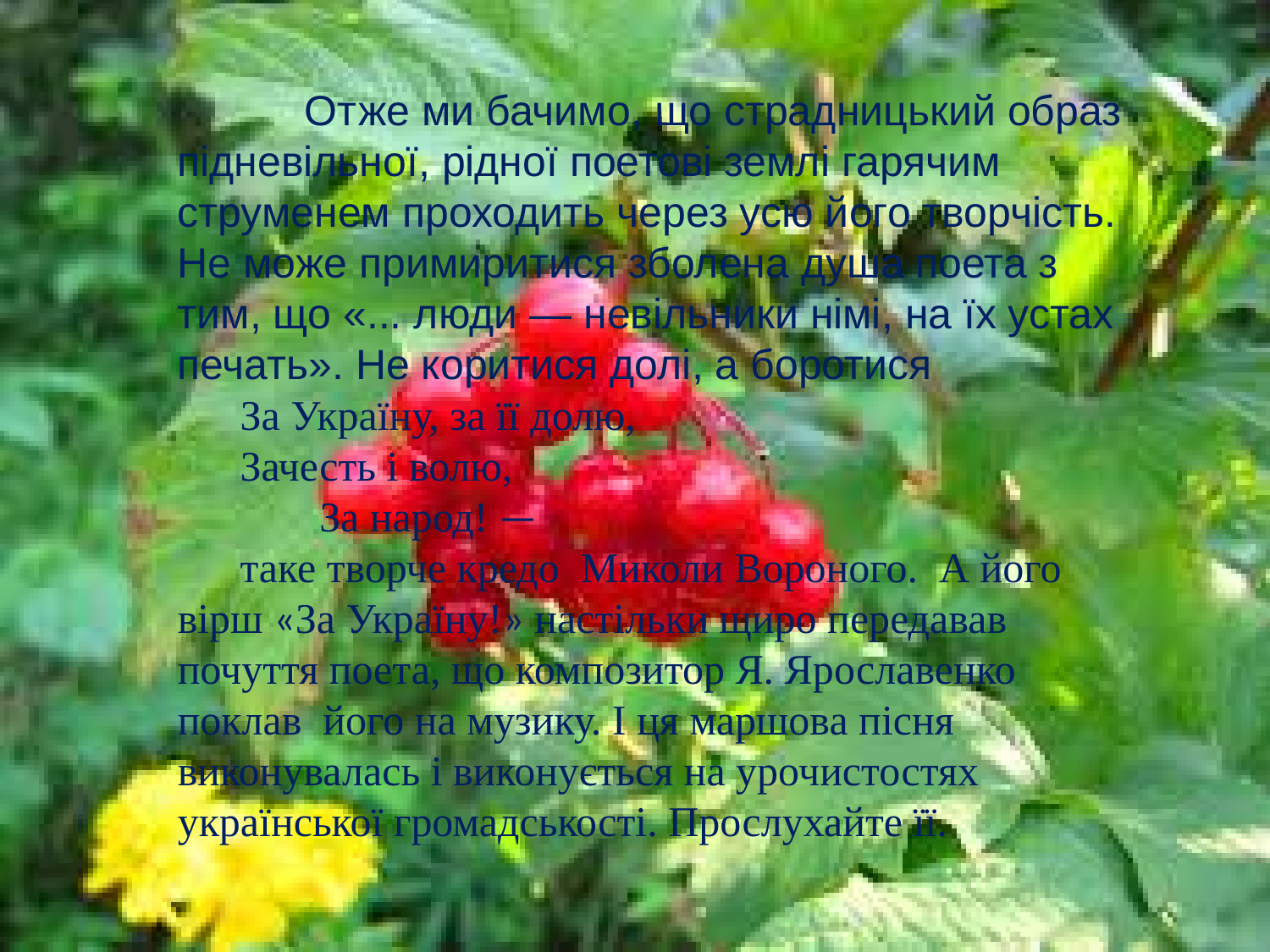

Отже ми бачимо, що страдницький образ підневільної, рідної поетові землі гарячим струменем проходить через усю його творчість. Не може примиритися зболена душа поета з тим, що «... люди — невільники німі, на їх устах печать». Не коритися долі, а боротися
За Україну, за її долю,
Зачесть і волю,
              За народ! —
таке творче кредо  Миколи Вороного.  А його вірш «За Україну!» настільки щиро передавав почуття поета, що композитор Я. Ярославенко поклав  його на музику. І ця маршова пісня виконувалась і виконується на урочистостях української громадськості. Прослухайте її.